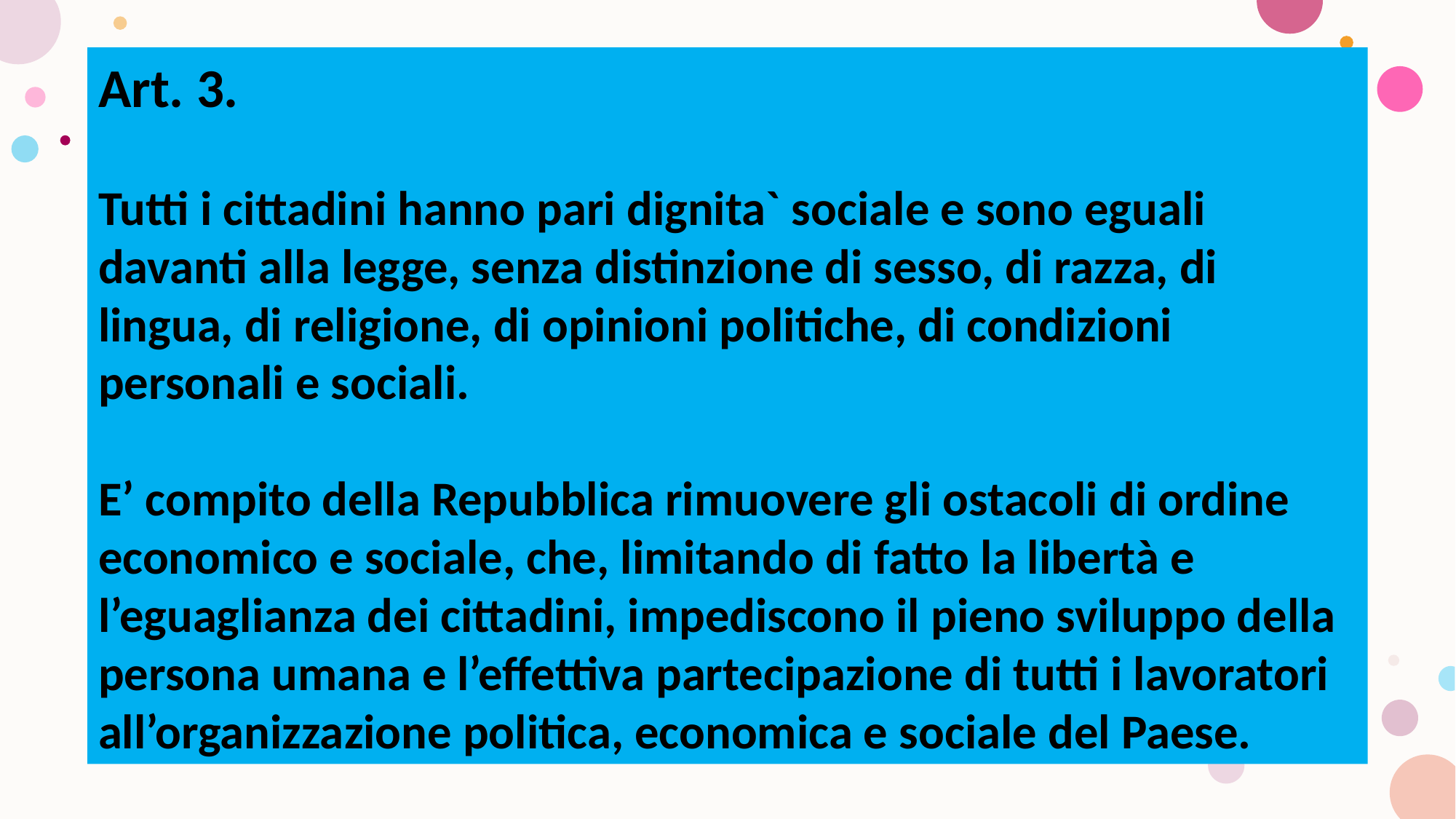

Art. 3.

Tutti i cittadini hanno pari dignita` sociale e sono eguali davanti alla legge, senza distinzione di sesso, di razza, di lingua, di religione, di opinioni politiche, di condizioni personali e sociali.

E’ compito della Repubblica rimuovere gli ostacoli di ordine economico e sociale, che, limitando di fatto la libertà e l’eguaglianza dei cittadini, impediscono il pieno sviluppo della persona umana e l’effettiva partecipazione di tutti i lavoratori all’organizzazione politica, economica e sociale del Paese.